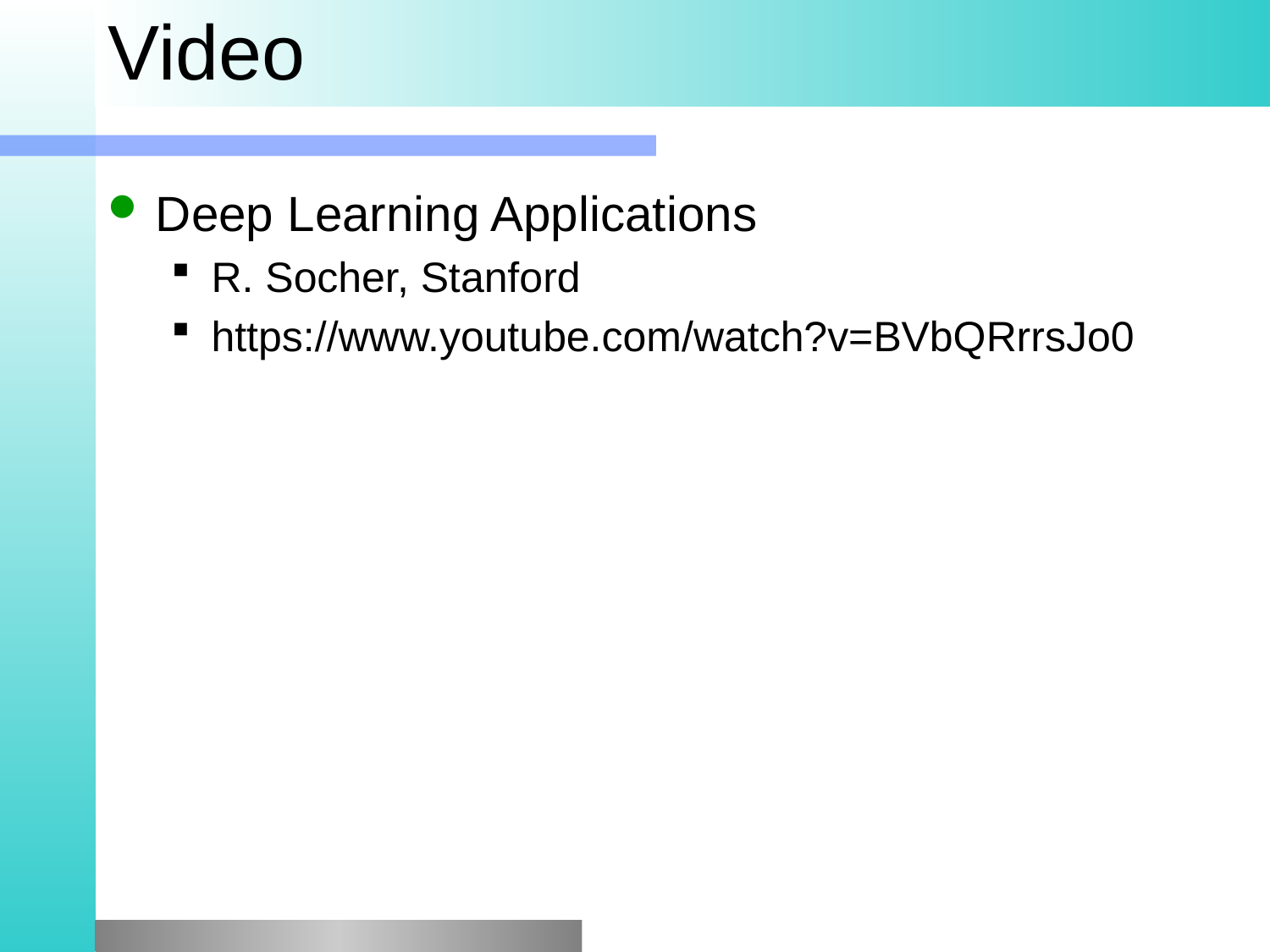

# Video
Deep Learning Applications
R. Socher, Stanford
https://www.youtube.com/watch?v=BVbQRrrsJo0